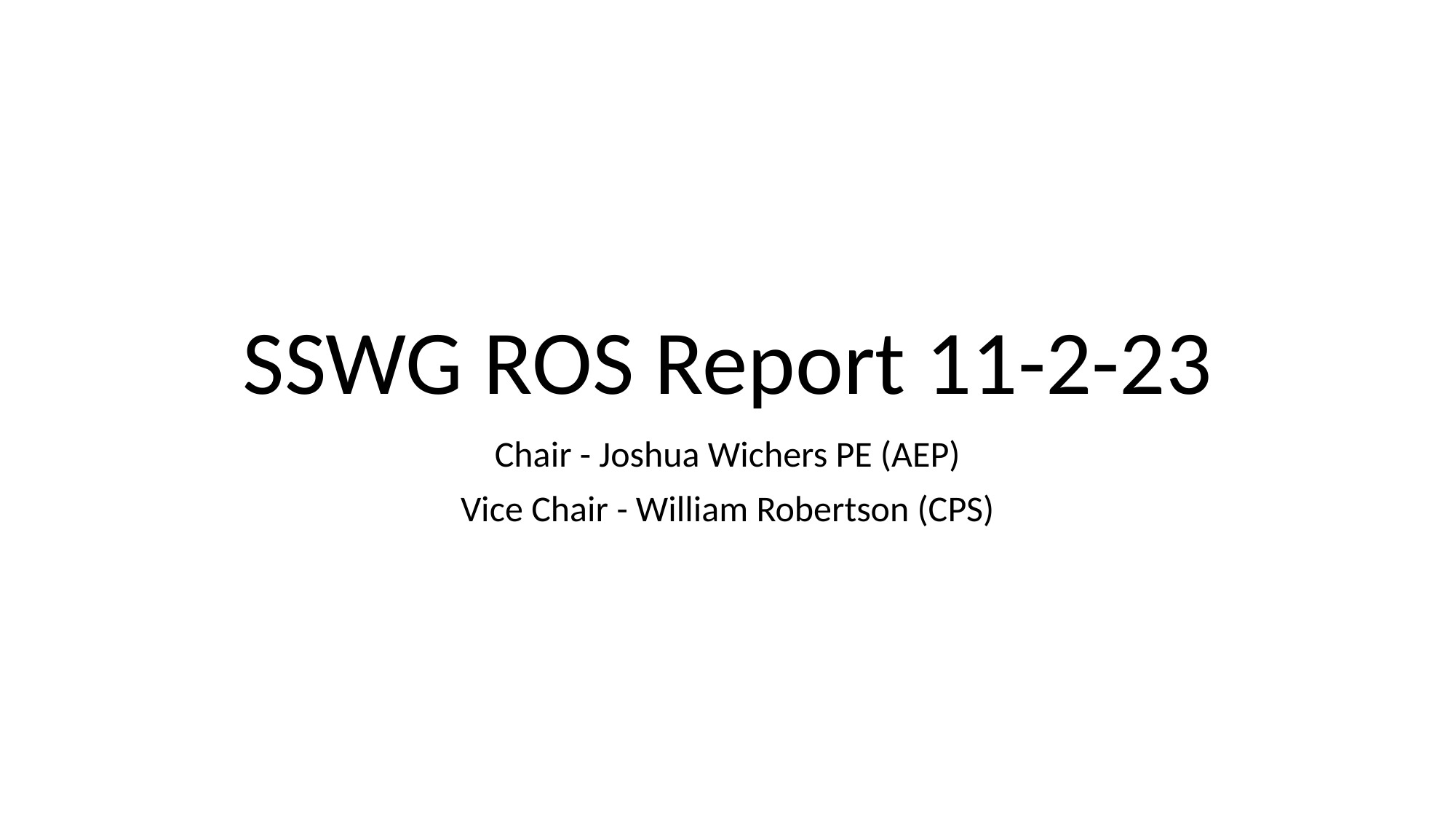

# SSWG ROS Report 11-2-23
Chair - Joshua Wichers PE (AEP)
Vice Chair - William Robertson (CPS)